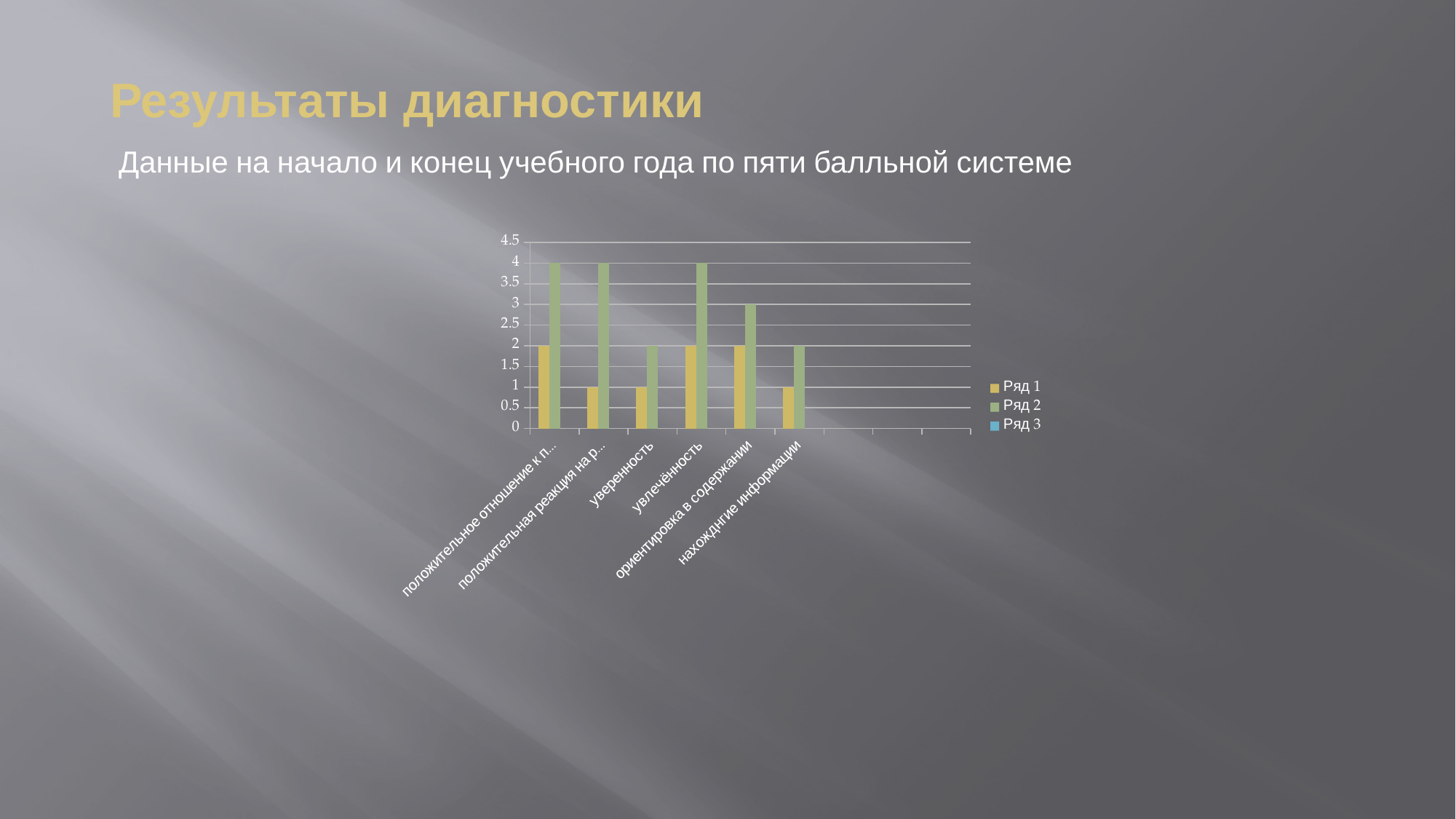

# Результаты диагностики
Данные на начало и конец учебного года по пяти балльной системе

### Chart

| Category | Ряд 1 | Ряд 2 | Ряд 3 |
|---|---|---|---|
| положительное отношение к предмету | 2.0 | 4.0 | None |
| положительная реакция на решение | 1.0 | 4.0 | None |
| уверенность | 1.0 | 2.0 | None |
| увлечённость | 2.0 | 4.0 | None |
| ориентировка в содержании | 2.0 | 3.0 | None |
| нахожднгие информации | 1.0 | 2.0 | None |